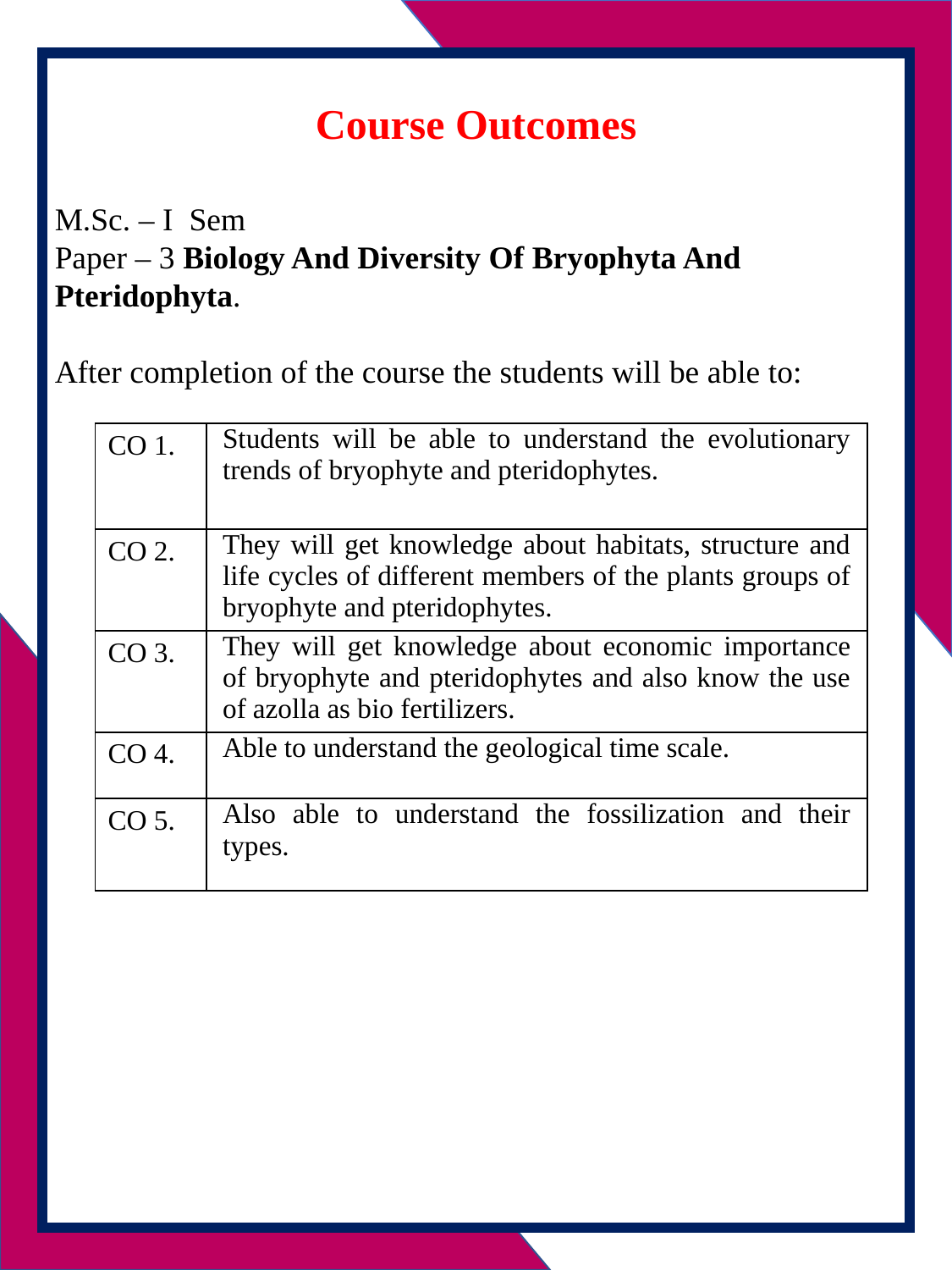

Course Outcomes

M.Sc. – I  Sem
Paper – 3 Biology And Diversity Of Bryophyta And Pteridophyta.

After completion of the course the students will be able to:

| CO 1. | Students will be able to understand the evolutionary trends of bryophyte and pteridophytes. |
| --- | --- |
| CO 2. | They will get knowledge about habitats, structure and life cycles of different members of the plants groups of bryophyte and pteridophytes. |
| CO 3. | They will get knowledge about economic importance of bryophyte and pteridophytes and also know the use of azolla as bio fertilizers. |
| CO 4. | Able to understand the geological time scale. |
| CO 5. | Also able to understand the fossilization and their types. |